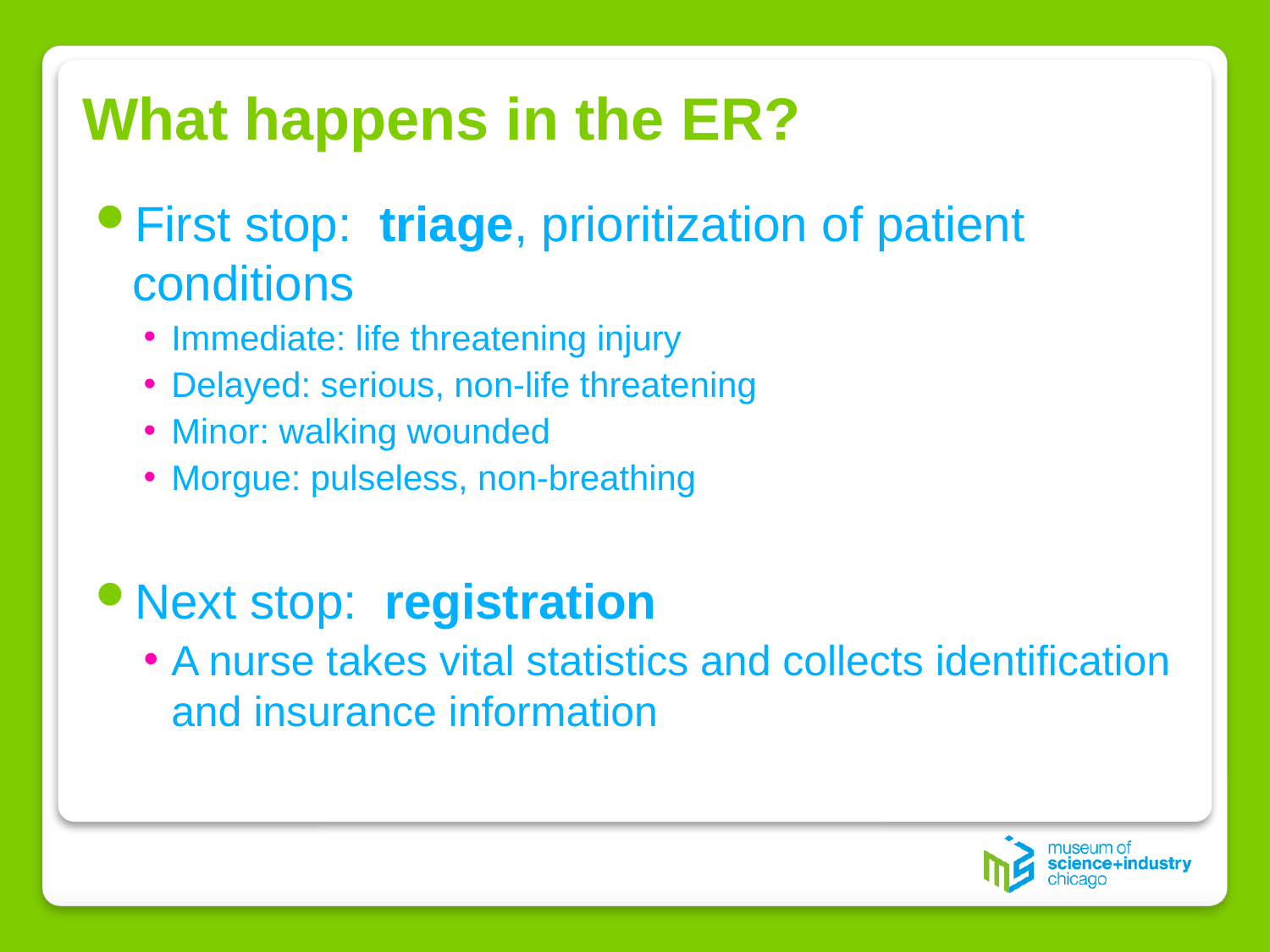

# What happens in the ER?
First stop:  triage, prioritization of patient conditions
Immediate: life threatening injury
Delayed: serious, non-life threatening
Minor: walking wounded
Morgue: pulseless, non-breathing

Next stop:  registration
A nurse takes vital statistics and collects identification and insurance information